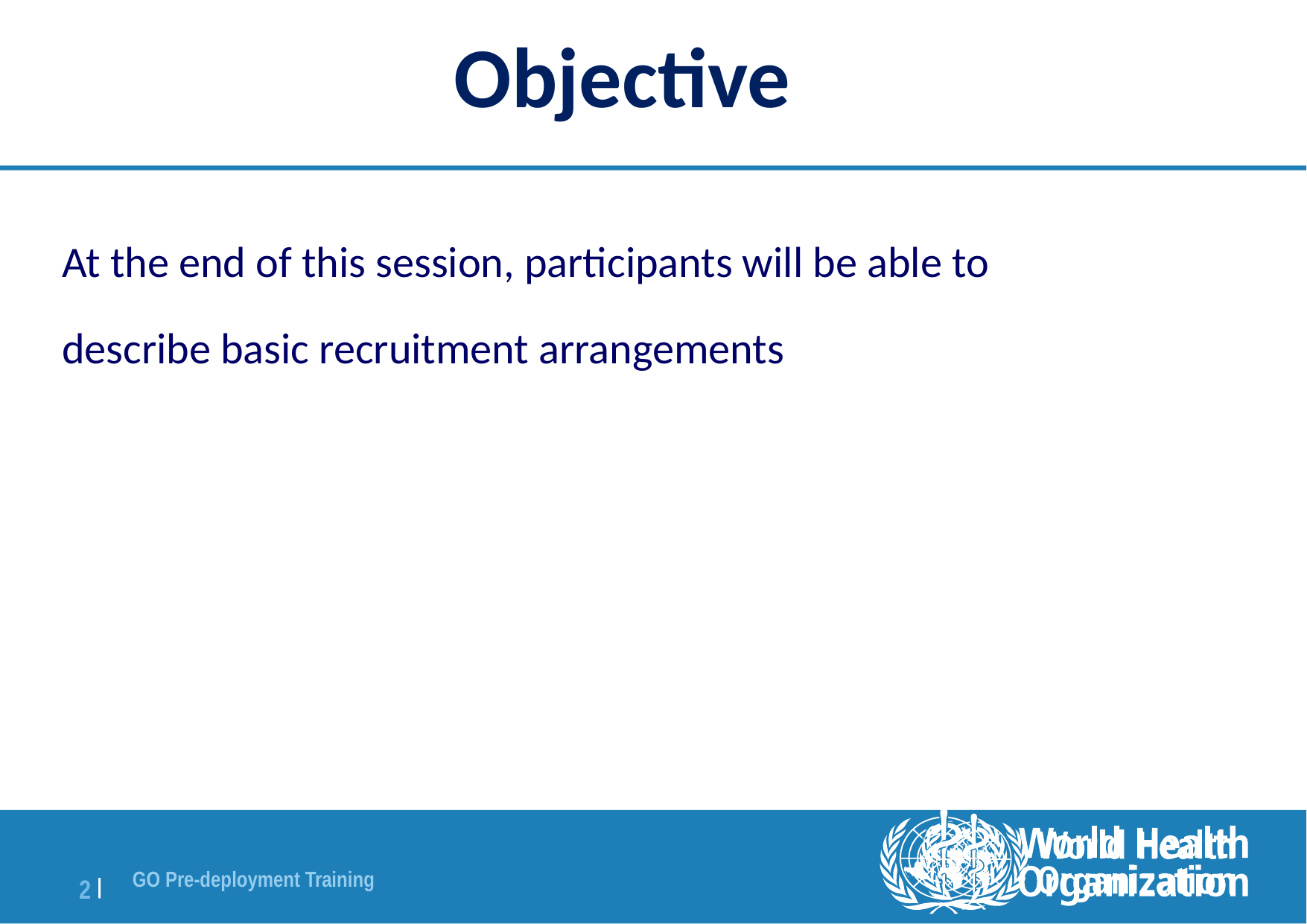

Objective
At the end of this session, participants will be able to
describe basic recruitment arrangements